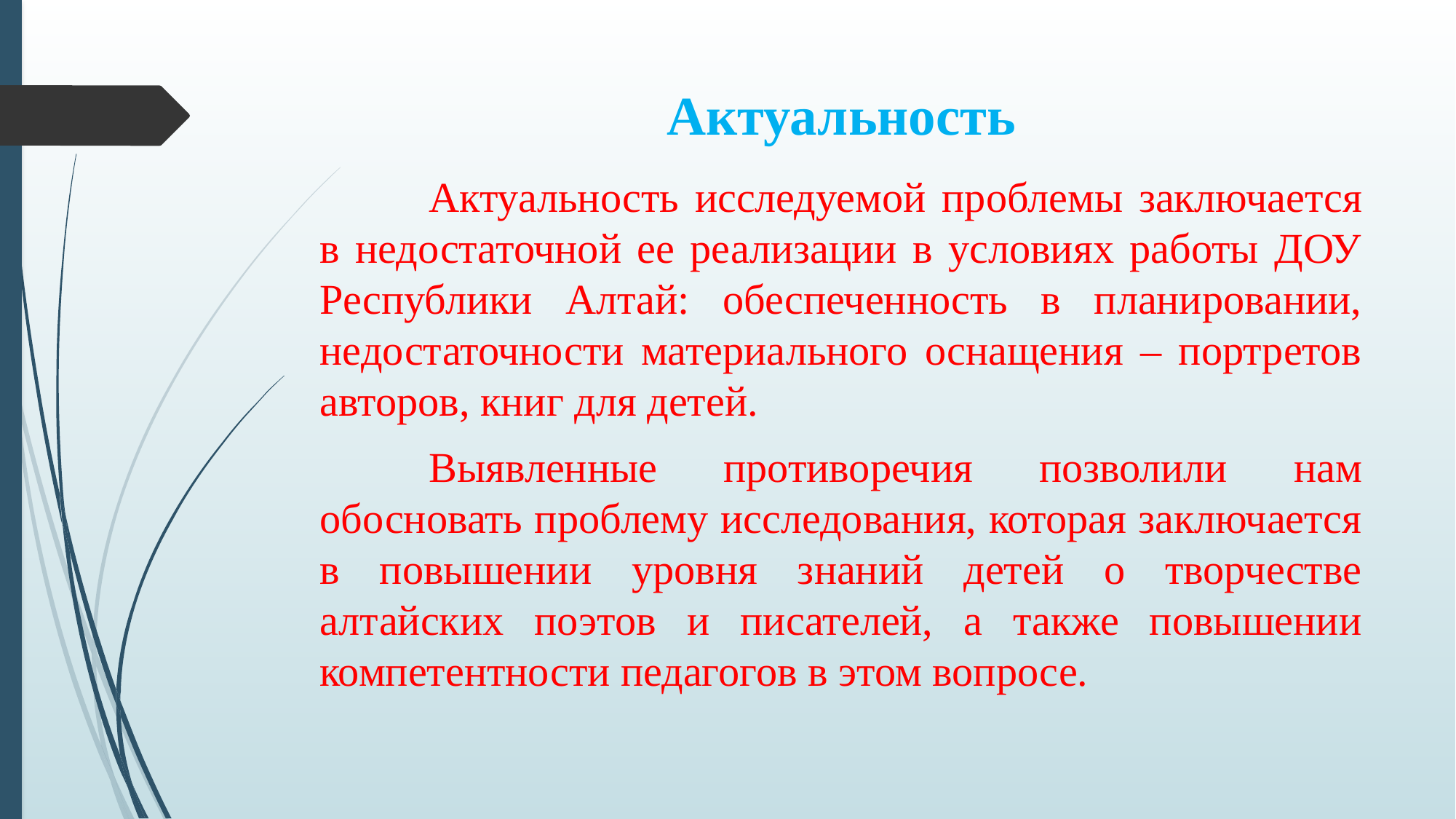

# Актуальность
	Актуальность исследуемой проблемы заключается в недостаточной ее реализации в условиях работы ДОУ Республики Алтай: обеспеченность в планировании, недостаточности материального оснащения – портретов авторов, книг для детей.
	Выявленные противоречия позволили нам обосновать проблему исследования, которая заключается в повышении уровня знаний детей о творчестве алтайских поэтов и писателей, а также повышении компетентности педагогов в этом вопросе.